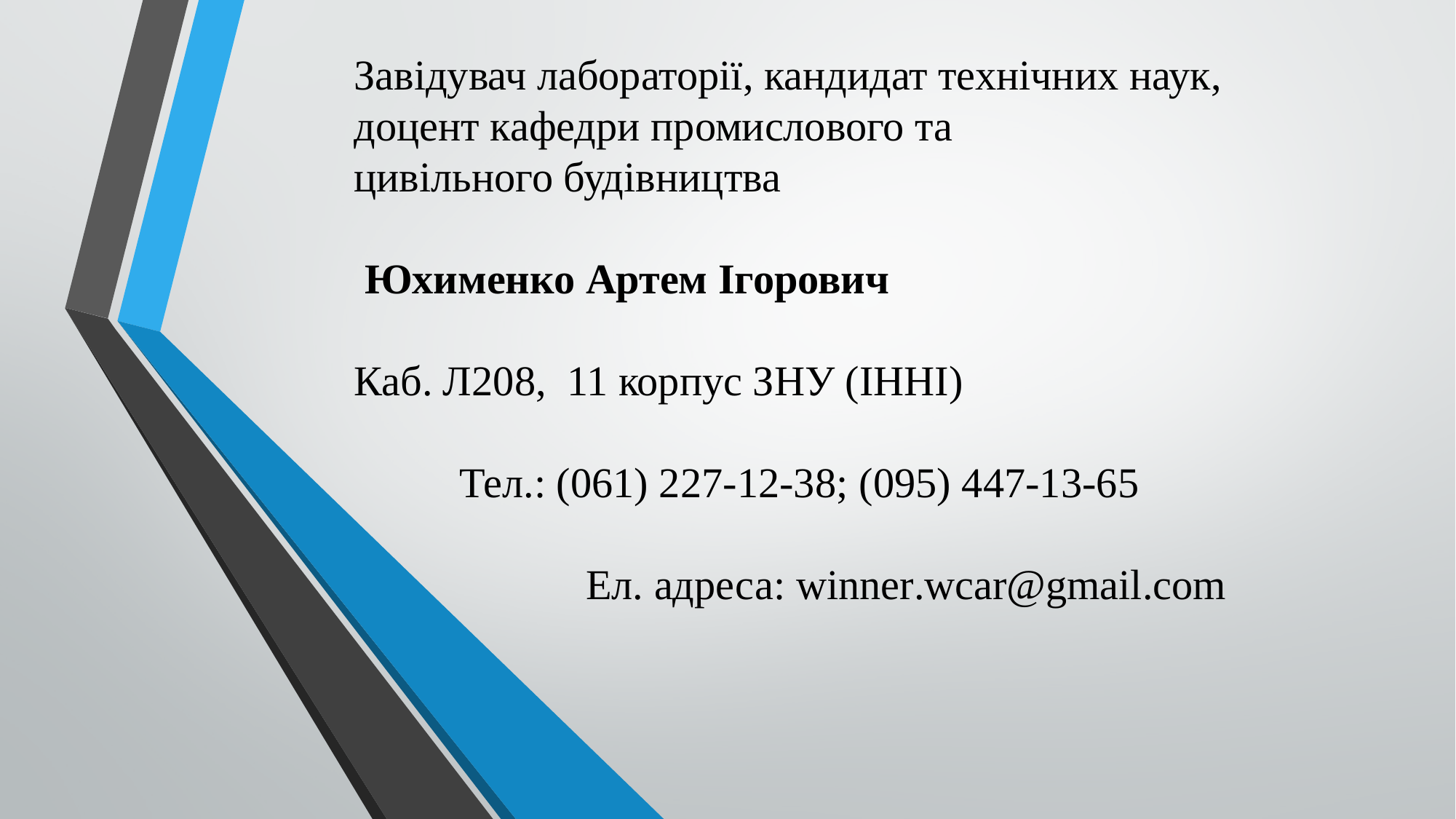

# Завідувач лабораторії, кандидат технічних наук, доцент кафедри промислового та цивільного будівництва  Юхименко Артем Ігорович   Каб. Л208,  11 корпус ЗНУ (ІННІ)   Тел.: (061) 227-12-38; (095) 447-13-65   Ел. адреса: winner.wcar@gmail.com